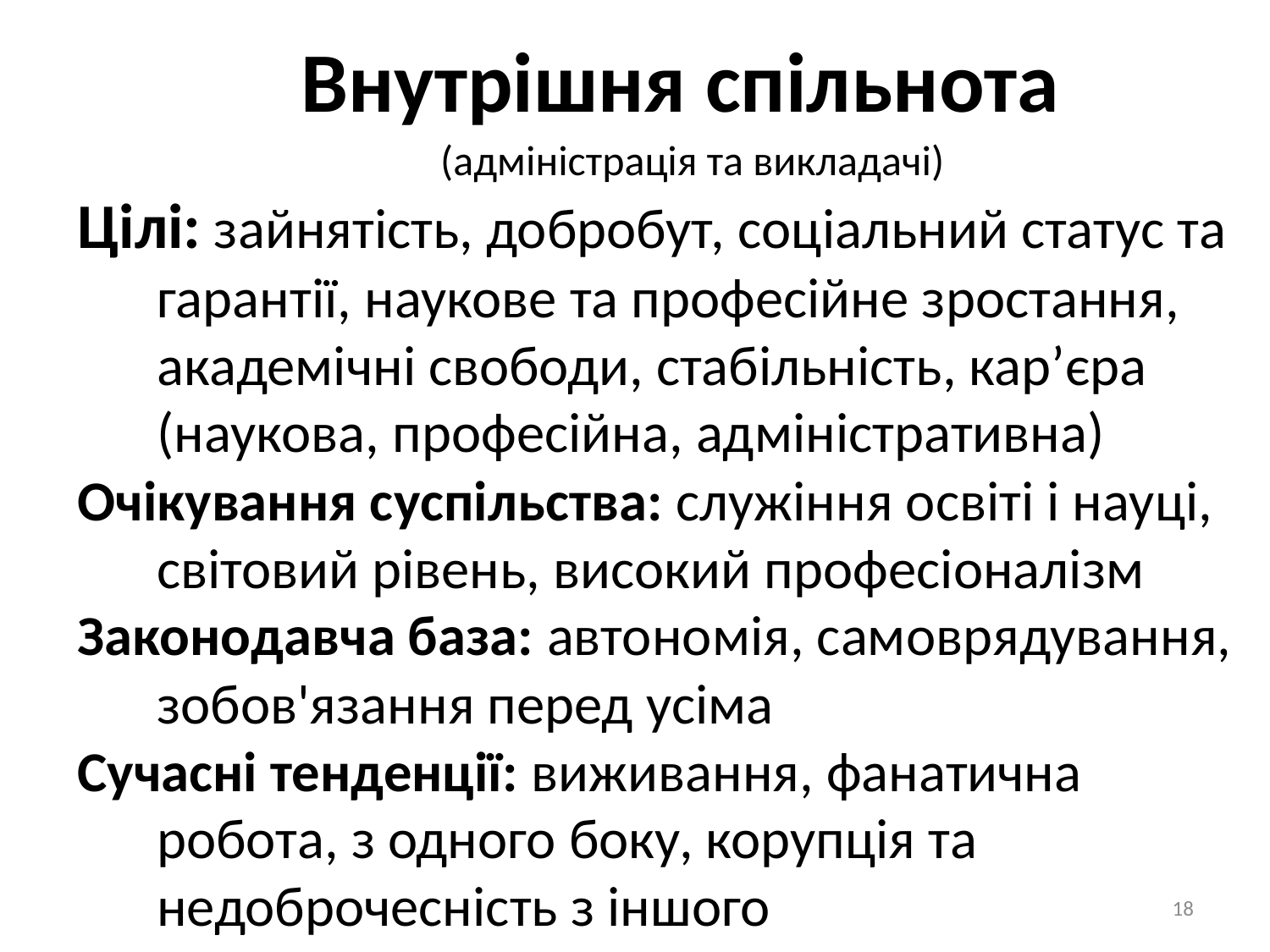

Внутрішня спільнота
(адміністрація та викладачі)
Цілі: зайнятість, добробут, соціальний статус та гарантії, наукове та професійне зростання, академічні свободи, стабільність, кар’єра (наукова, професійна, адміністративна)
Очікування суспільства: служіння освіті і науці, світовий рівень, високий професіоналізм
Законодавча база: автономія, самоврядування, зобов'язання перед усіма
Сучасні тенденції: виживання, фанатична робота, з одного боку, корупція та недоброчесність з іншого
18